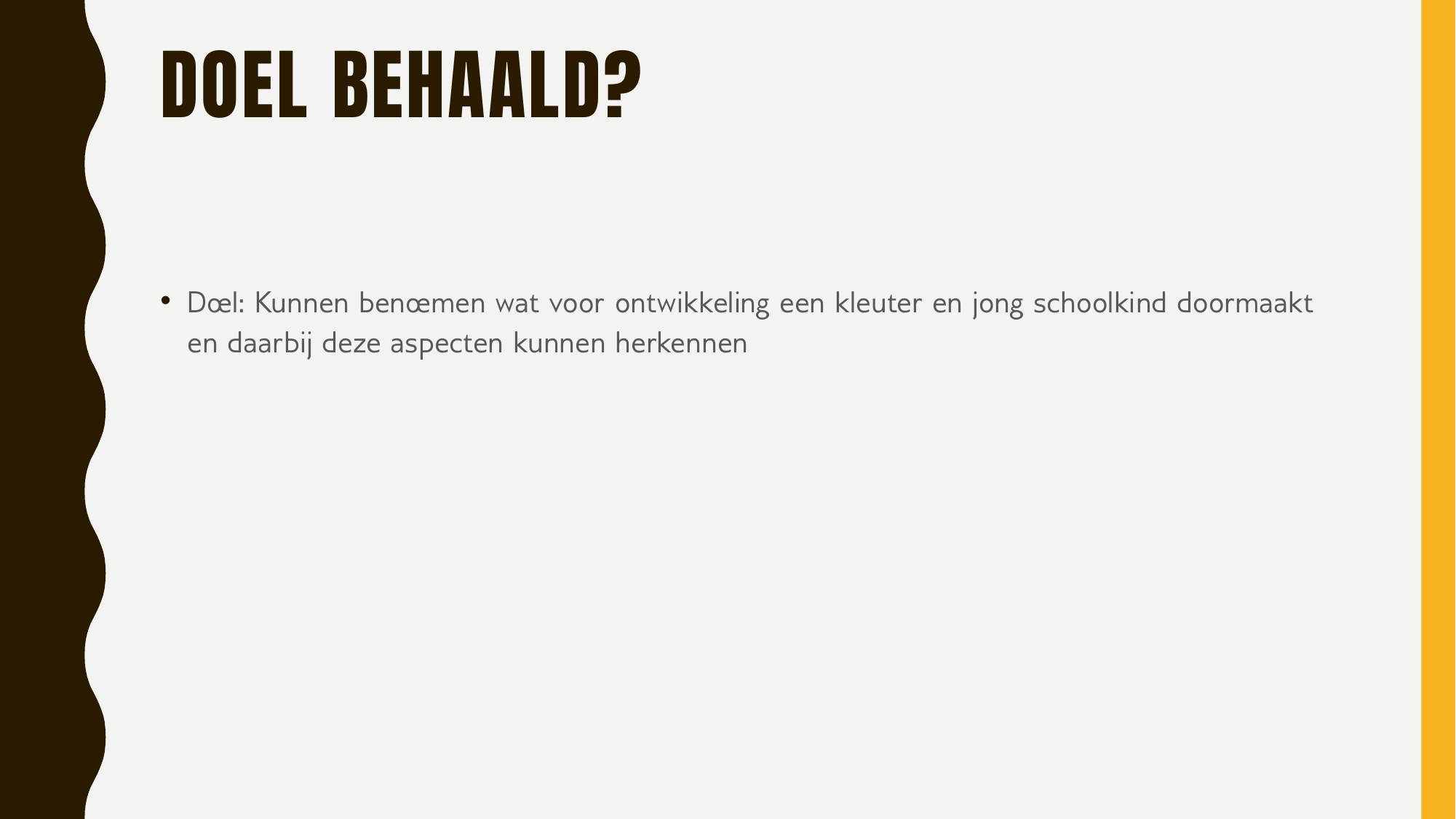

# Doel behaald?
Doel: Kunnen benoemen wat voor ontwikkeling een kleuter en jong schoolkind doormaakt en daarbij deze aspecten kunnen herkennen